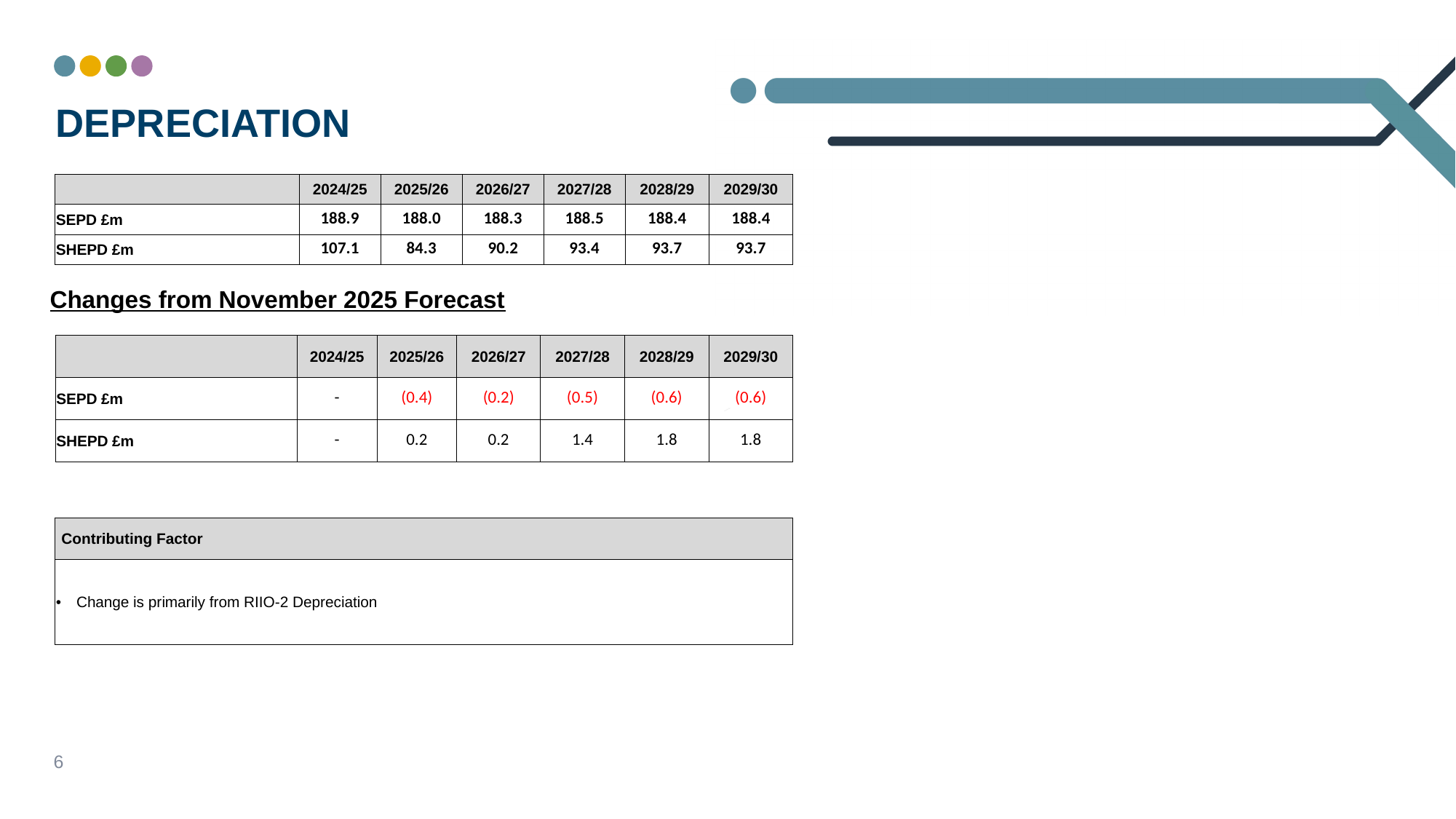

# Depreciation
|  | 2024/25 | 2025/26 | 2026/27 | 2027/28 | 2028/29 | 2029/30 |
| --- | --- | --- | --- | --- | --- | --- |
| SEPD £m | 188.9 | 188.0 | 188.3 | 188.5 | 188.4 | 188.4 |
| SHEPD £m | 107.1 | 84.3 | 90.2 | 93.4 | 93.7 | 93.7 |
Changes from November 2025 Forecast
|  | 2024/25 | 2025/26 | 2026/27 | 2027/28 | 2028/29 | 2029/30 |
| --- | --- | --- | --- | --- | --- | --- |
| SEPD £m | - | (0.4) | (0.2) | (0.5) | (0.6) | (0.6) |
| SHEPD £m | - | 0.2 | 0.2 | 1.4 | 1.8 | 1.8 |
| Contributing Factor |
| --- |
| Change is primarily from RIIO-2 Depreciation |